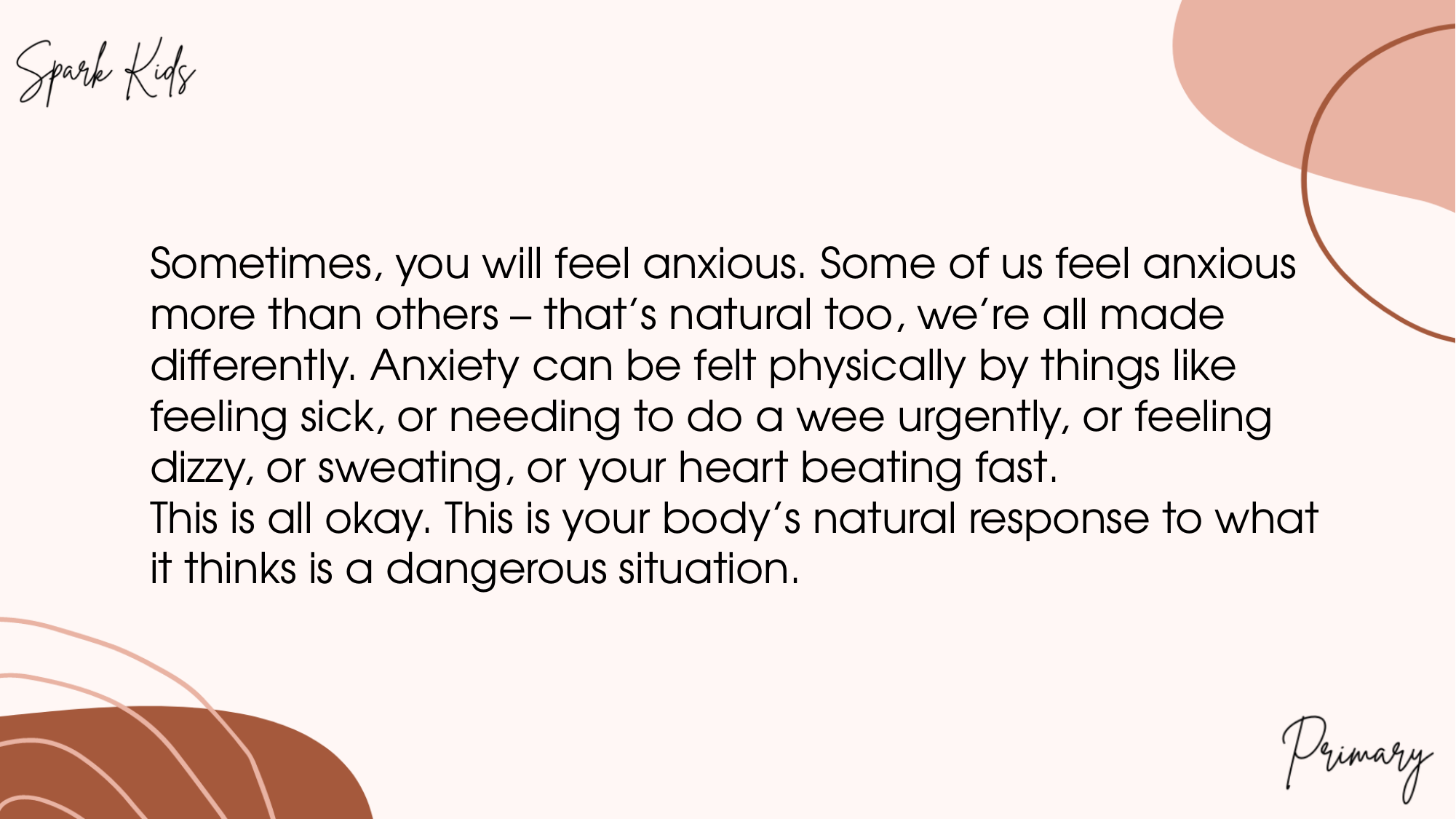

Sometimes, you will feel anxious. Some of us feel anxious more than others – that’s natural too, we’re all made differently. Anxiety can be felt physically by things like feeling sick, or needing to do a wee urgently, or feeling dizzy, or sweating, or your heart beating fast.
This is all okay. This is your body’s natural response to what it thinks is a dangerous situation.